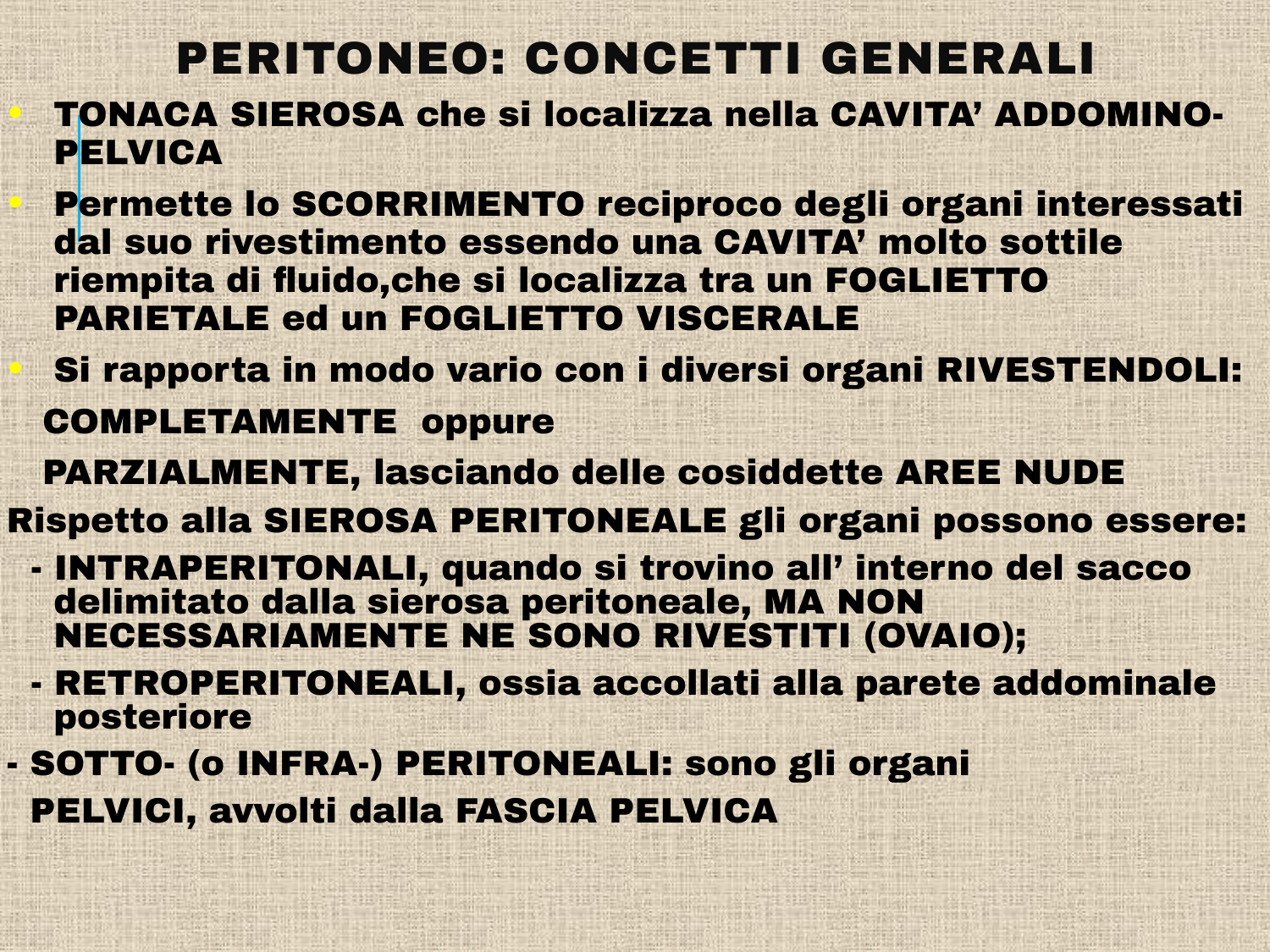

# PERITONEO: CONCETTI GENERALI
TONACA SIEROSA che si localizza nella CAVITA’ ADDOMINO-PELVICA
Permette lo SCORRIMENTO reciproco degli organi interessati dal suo rivestimento essendo una CAVITA’ molto sottile riempita di fluido,che si localizza tra un FOGLIETTO PARIETALE ed un FOGLIETTO VISCERALE
Si rapporta in modo vario con i diversi organi RIVESTENDOLI:
   COMPLETAMENTE  oppure
   PARZIALMENTE, lasciando delle cosiddette AREE NUDE
Rispetto alla SIEROSA PERITONEALE gli organi possono essere:
  - INTRAPERITONALI, quando si trovino all’ interno del sacco delimitato dalla sierosa peritoneale, MA NON NECESSARIAMENTE NE SONO RIVESTITI (OVAIO);
  - RETROPERITONEALI, ossia accollati alla parete addominale posteriore
- SOTTO- (o INFRA-) PERITONEALI: sono gli organi
  PELVICI, avvolti dalla FASCIA PELVICA